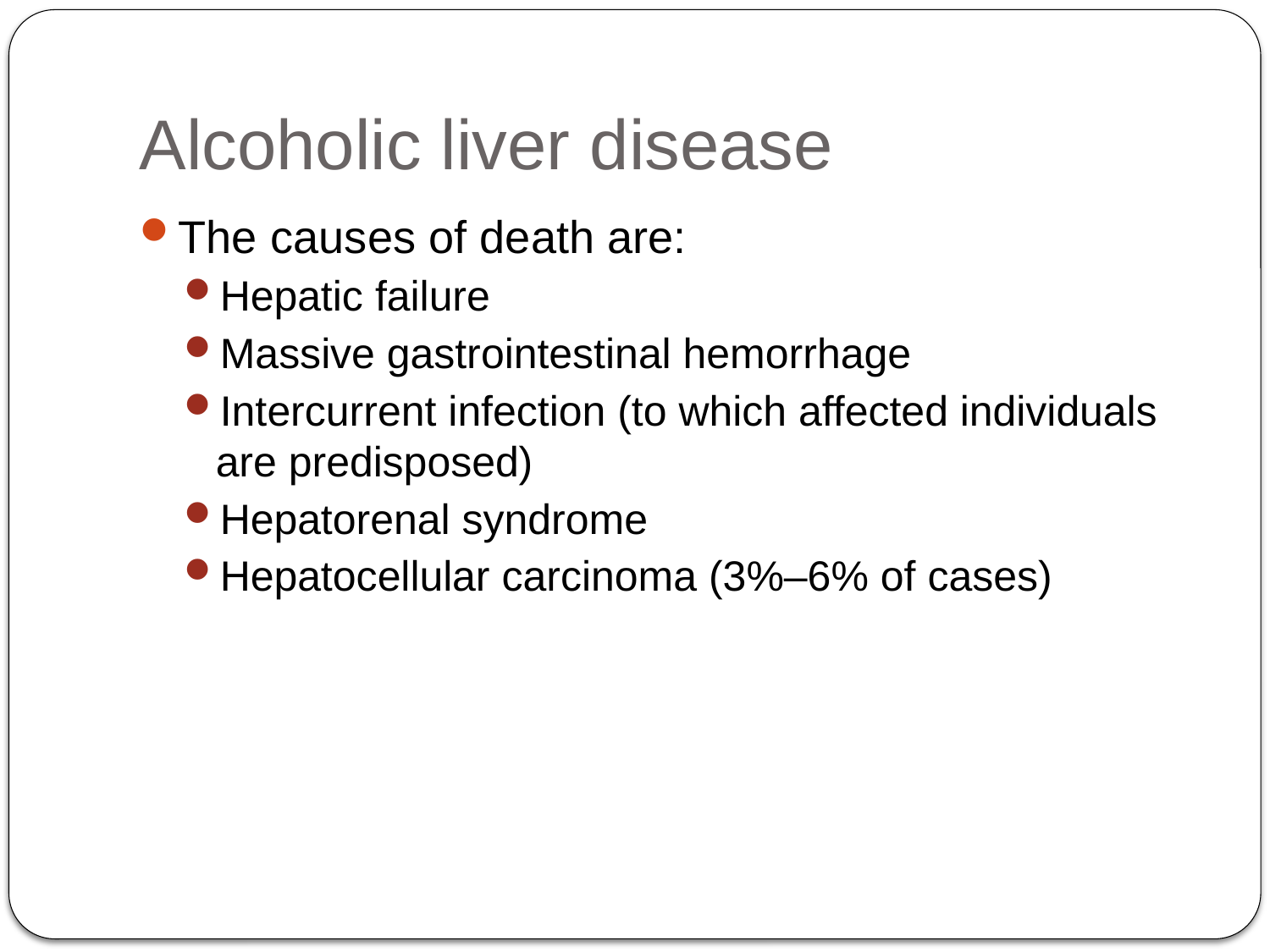

# Alcoholic liver disease
The causes of death are:
Hepatic failure
Massive gastrointestinal hemorrhage
Intercurrent infection (to which affected individuals are predisposed)
Hepatorenal syndrome
Hepatocellular carcinoma (3%–6% of cases)